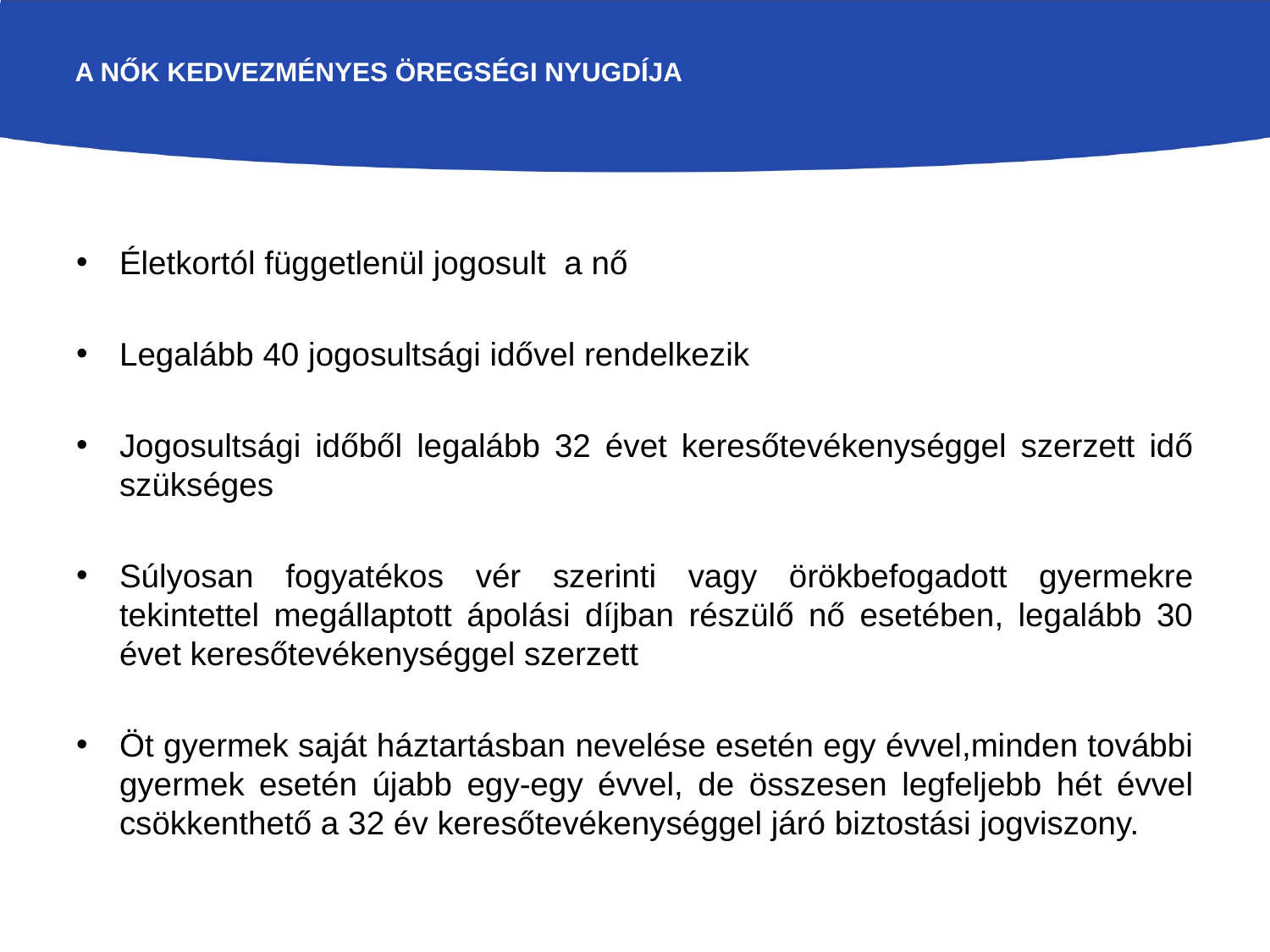

# A nők kedvezményes öregségi nyugdíja
Életkortól függetlenül jogosult  a nő

Legalább 40 jogosultsági idővel rendelkezik

Jogosultsági időből legalább 32 évet keresőtevékenységgel szerzett idő szükséges

Súlyosan fogyatékos vér szerinti vagy örökbefogadott gyermekre tekintettel megállaptott ápolási díjban részülő nő esetében, legalább 30 évet keresőtevékenységgel szerzett

Öt gyermek saját háztartásban nevelése esetén egy évvel,minden további gyermek esetén újabb egy-egy évvel, de összesen legfeljebb hét évvel csökkenthető a 32 év keresőtevékenységgel járó biztostási jogviszony.